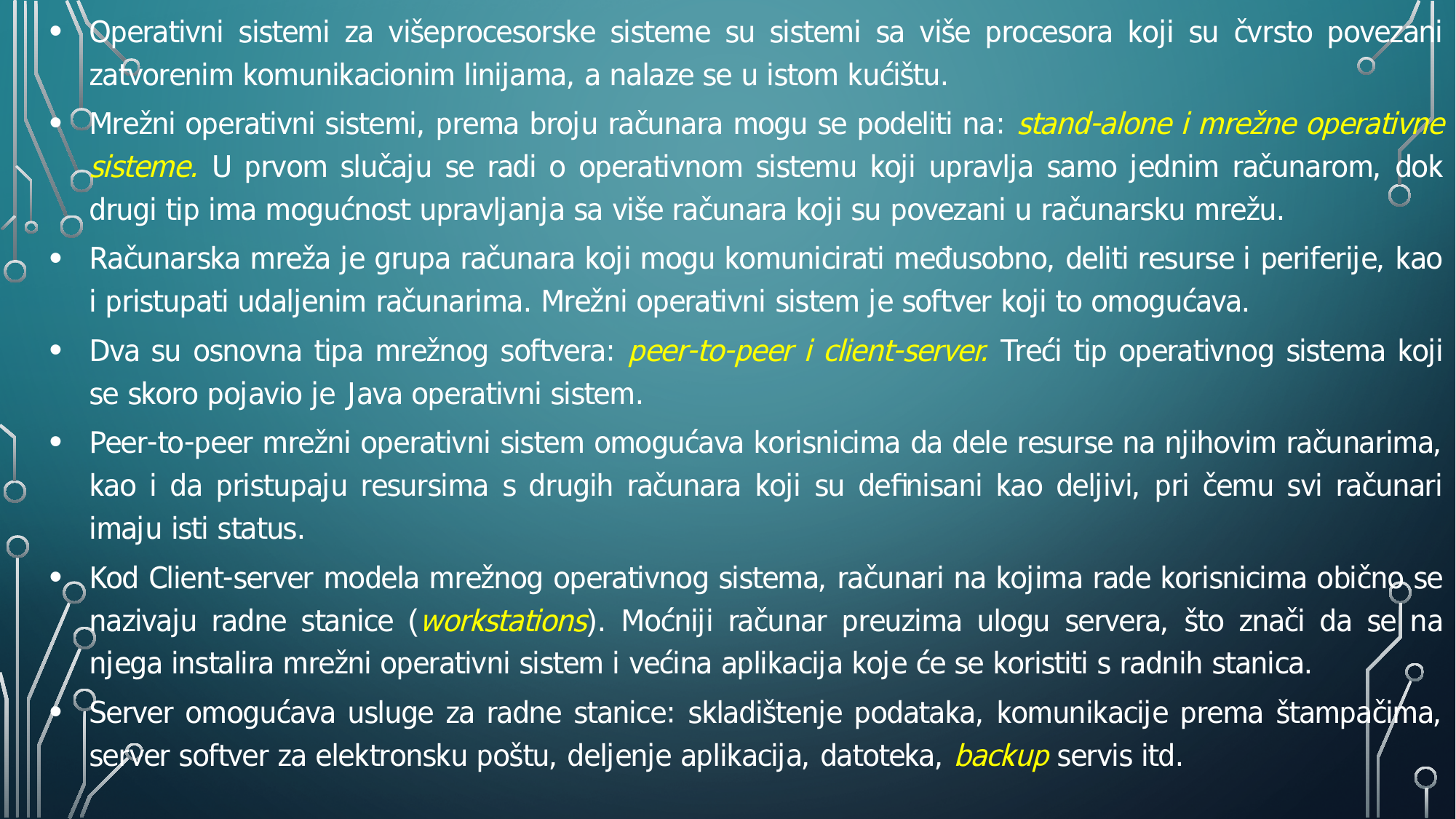

Operativni sistemi za višeprocesorske sisteme su sistemi sa više procesora koji su čvrsto povezani zatvorenim komunikacionim linijama, a nalaze se u istom kućištu.
Mrežni operativni sistemi, prema broju računara mogu se podeliti na: stand-alone i mrežne operativne sisteme. U prvom slučaju se radi o operativnom sistemu koji upravlja samo jednim računarom, dok drugi tip ima mogućnost upravljanja sa više računara koji su povezani u računarsku mrežu.
Računarska mreža je grupa računara koji mogu komunicirati međusobno, deliti resurse i periferije, kao i pristupati udaljenim računarima. Mrežni operativni sistem je softver koji to omogućava.
Dva su osnovna tipa mrežnog softvera: peer-to-peer i client-server. Treći tip operativnog sistema koji se skoro pojavio je Java operativni sistem.
Peer-to-peer mrežni operativni sistem omogućava korisnicima da dele resurse na njihovim računarima, kao i da pristupaju resursima s drugih računara koji su definisani kao deljivi, pri čemu svi računari imaju isti status.
Kod Client-server modela mrežnog operativnog sistema, računari na kojima rade korisnicima obično se nazivaju radne stanice (workstations). Moćniji računar preuzima ulogu servera, što znači da se na njega instalira mrežni operativni sistem i većina aplikacija koje će se koristiti s radnih stanica.
Server omogućava usluge za radne stanice: skladištenje podataka, komunikacije prema štampačima, server softver za elektronsku poštu, deljenje aplikacija, datoteka, backup servis itd.